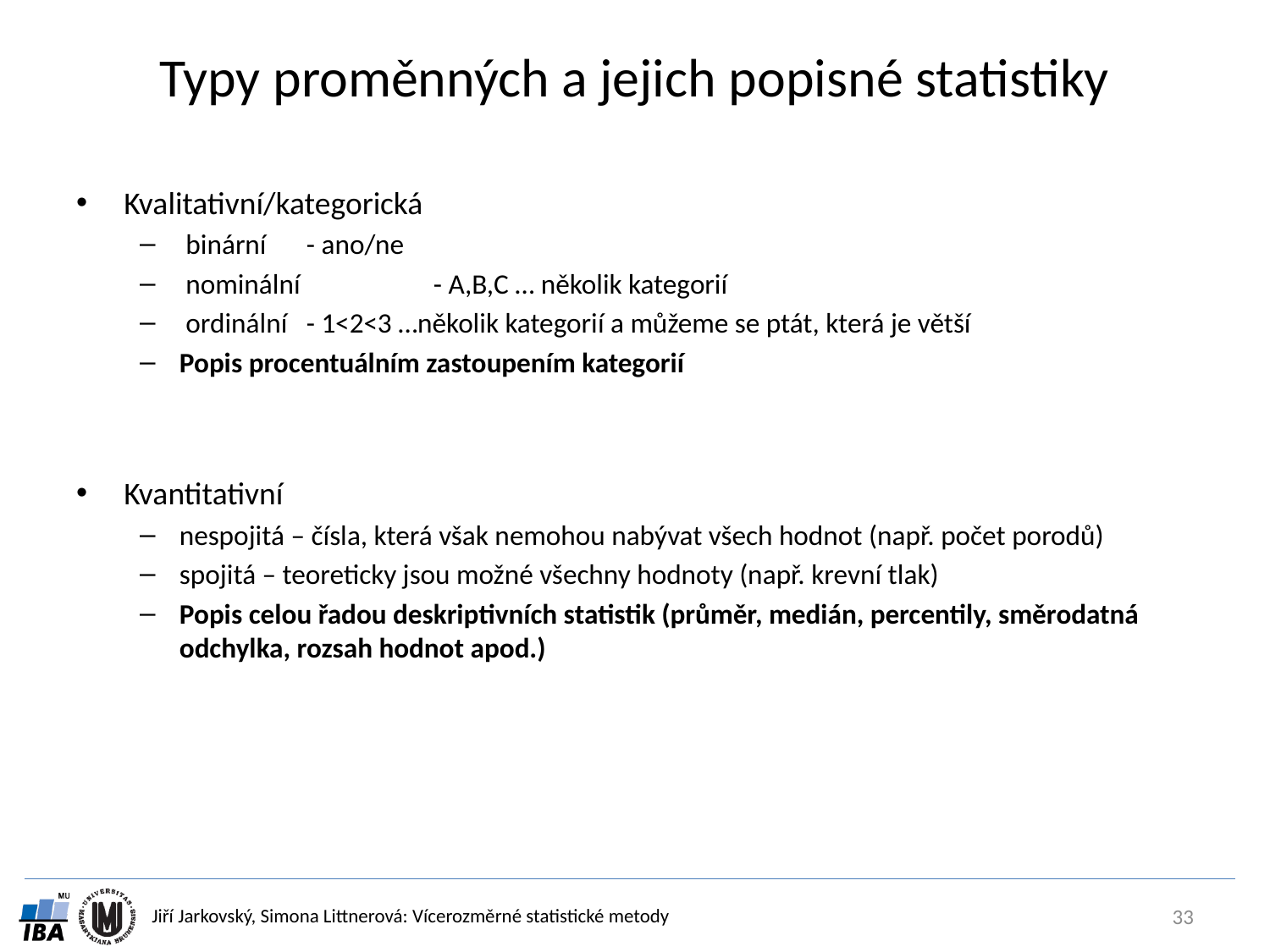

# Typy proměnných a jejich popisné statistiky
Kvalitativní/kategorická
 binární 	- ano/ne
 nominální 	- A,B,C … několik kategorií
 ordinální	- 1<2<3 …několik kategorií a můžeme se ptát, která je větší
Popis procentuálním zastoupením kategorií

Kvantitativní
nespojitá – čísla, která však nemohou nabývat všech hodnot (např. počet porodů)
spojitá – teoreticky jsou možné všechny hodnoty (např. krevní tlak)
Popis celou řadou deskriptivních statistik (průměr, medián, percentily, směrodatná odchylka, rozsah hodnot apod.)
33